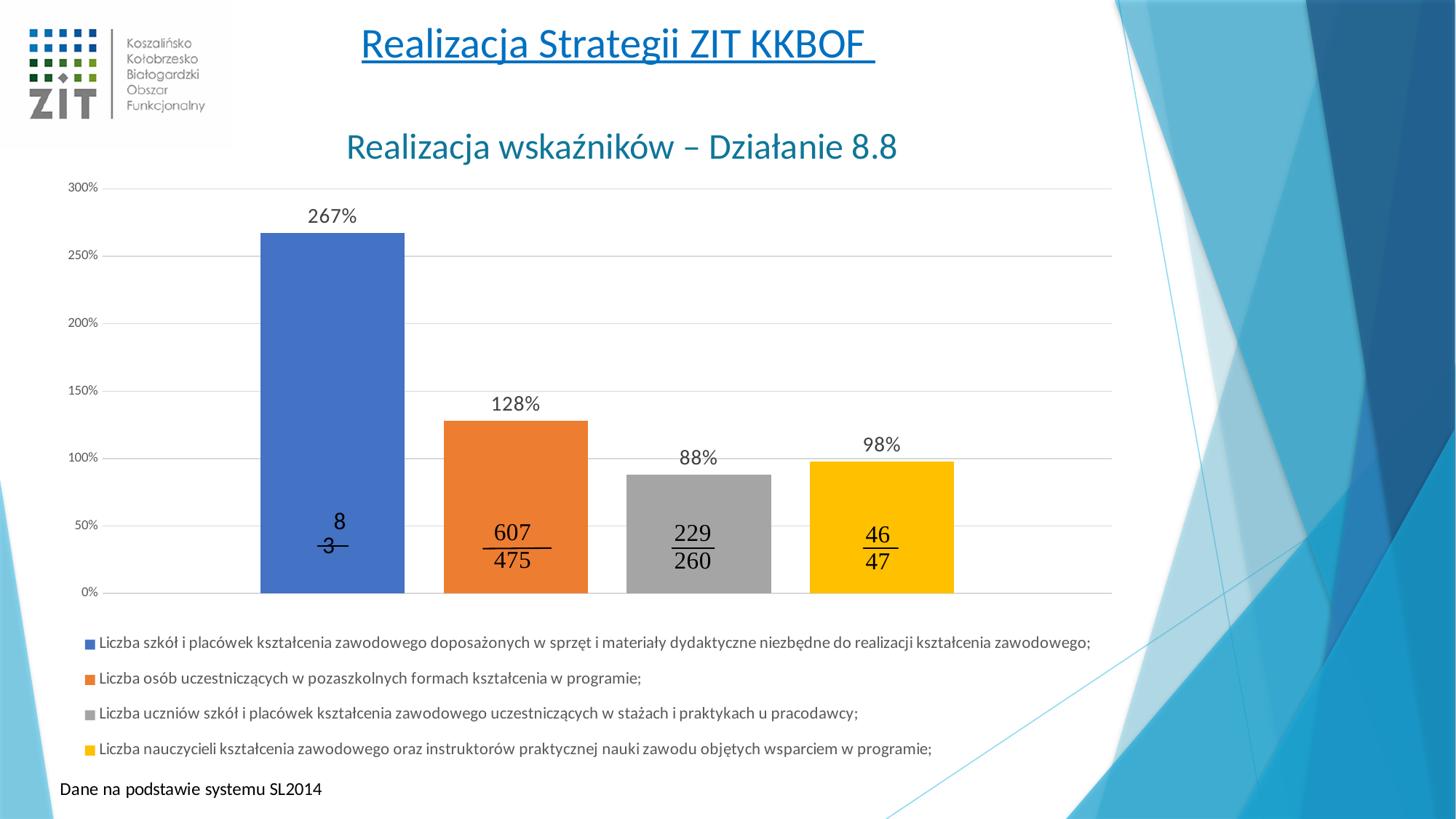

Realizacja Strategii ZIT KKBOF
Realizacja wskaźników – Działanie 8.8

### Chart

| Category | Liczba szkół i placówek kształcenia zawodowego doposażonych w sprzęt i materiały dydaktyczne niezbędne do realizacji kształcenia zawodowego; | Liczba osób uczestniczących w pozaszkolnych formach kształcenia w programie; | Liczba uczniów szkół i placówek kształcenia zawodowego uczestniczących w stażach i praktykach u pracodawcy; | Liczba nauczycieli kształcenia zawodowego oraz instruktorów praktycznej nauki zawodu objętych wsparciem w programie; |
|---|---|---|---|---|